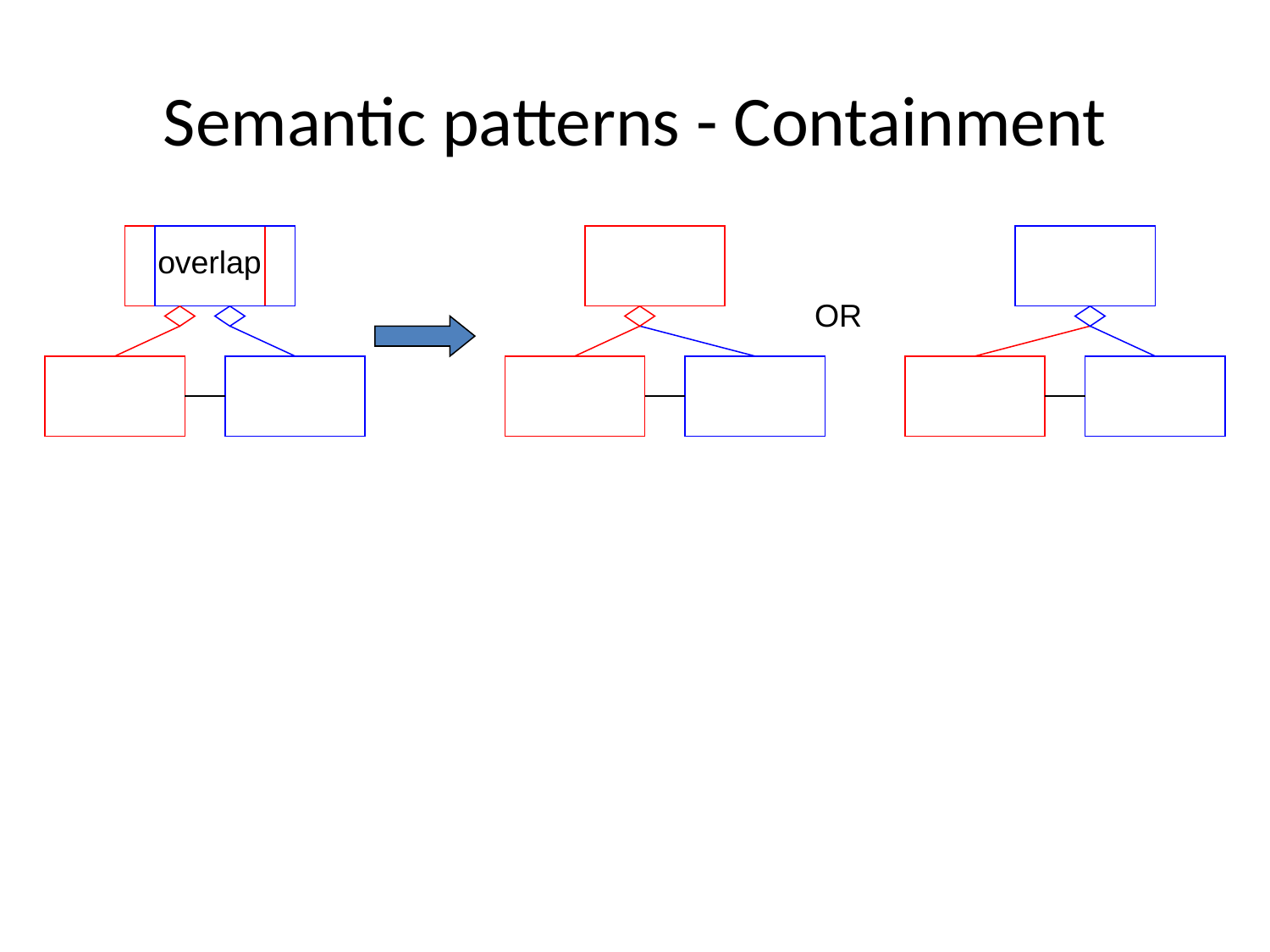

# Semantic patterns - Containment

overlap
OR